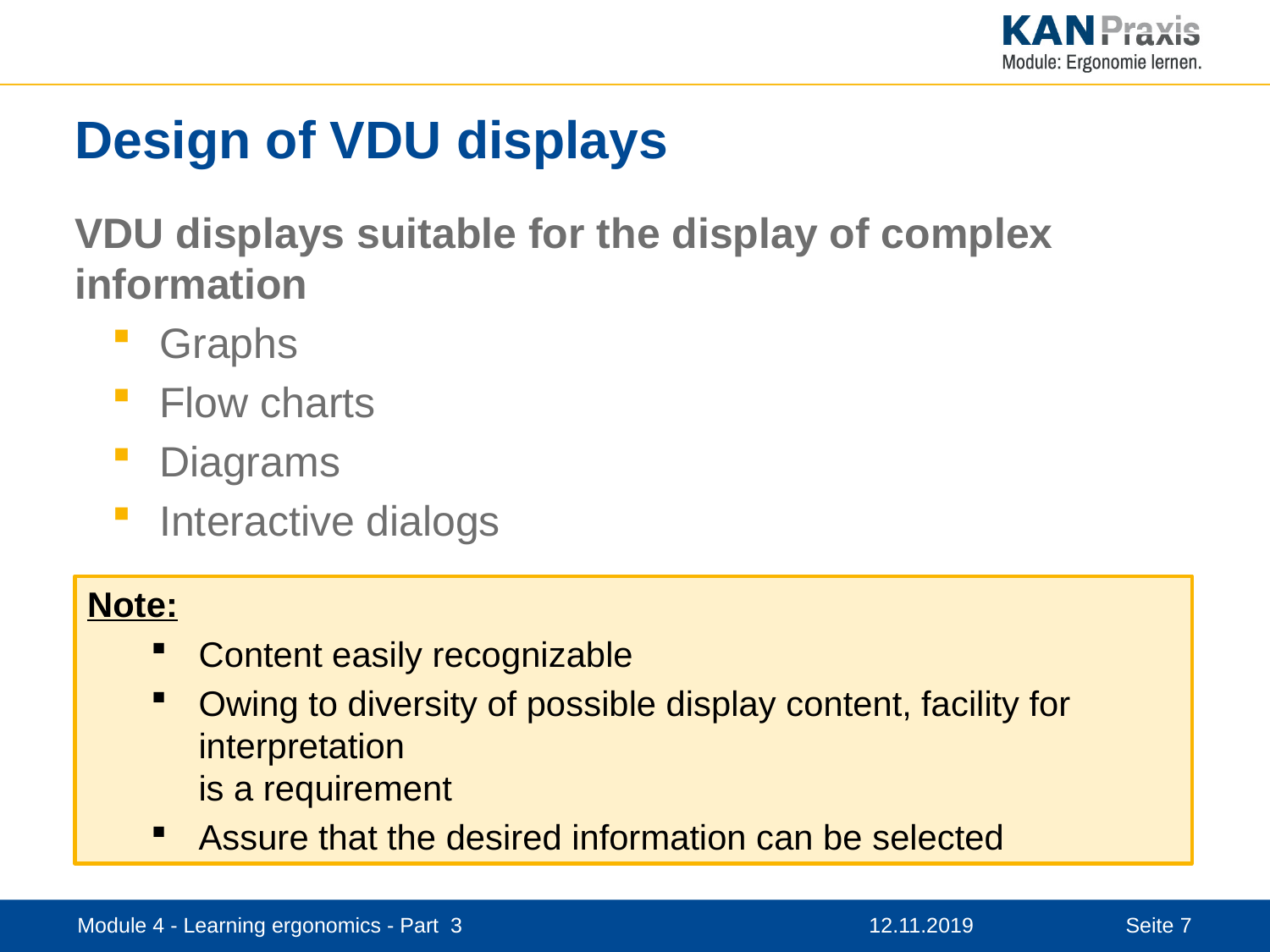

# Design of VDU displays
VDU displays suitable for the display of complex information
Graphs
Flow charts
Diagrams
Interactive dialogs
Note:
Content easily recognizable
Owing to diversity of possible display content, facility for interpretation
is a requirement
Assure that the desired information can be selected
Module 4 - Learning ergonomics - Part  3
12.11.2019
7